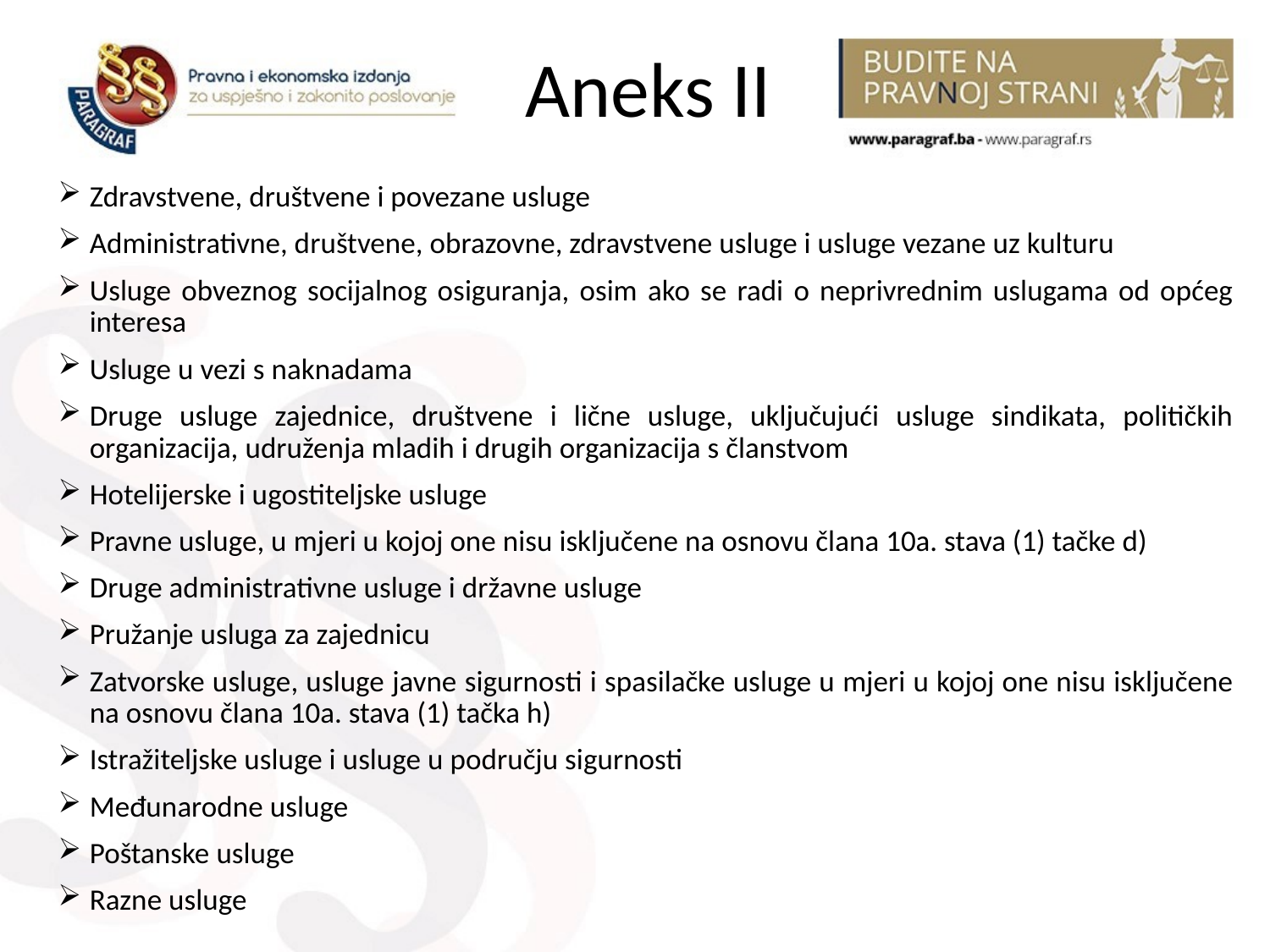

# Aneks II
Zdravstvene, društvene i povezane usluge
Administrativne, društvene, obrazovne, zdravstvene usluge i usluge vezane uz kulturu
Usluge obveznog socijalnog osiguranja, osim ako se radi o neprivrednim uslugama od općeg interesa
Usluge u vezi s naknadama
Druge usluge zajednice, društvene i lične usluge, uključujući usluge sindikata, političkih organizacija, udruženja mladih i drugih organizacija s članstvom
Hotelijerske i ugostiteljske usluge
Pravne usluge, u mjeri u kojoj one nisu isključene na osnovu člana 10a. stava (1) tačke d)
Druge administrativne usluge i državne usluge
Pružanje usluga za zajednicu
Zatvorske usluge, usluge javne sigurnosti i spasilačke usluge u mjeri u kojoj one nisu isključene na osnovu člana 10a. stava (1) tačka h)
Istražiteljske usluge i usluge u području sigurnosti
Međunarodne usluge
Poštanske usluge
Razne usluge